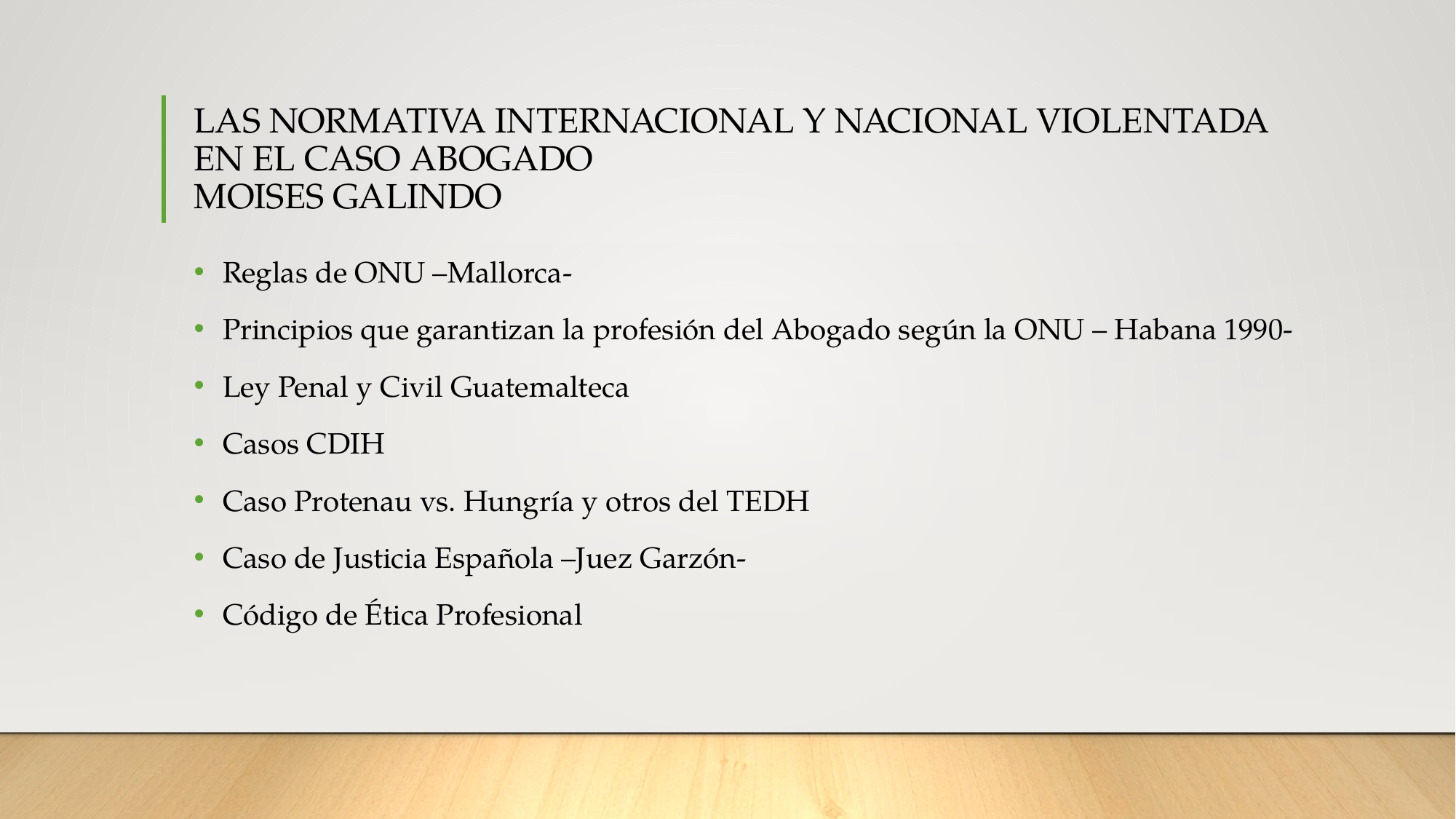

# LAS NORMATIVA INTERNACIONAL Y NACIONAL VIOLENTADA EN EL CASO ABOGADO MOISES GALINDO
Reglas de ONU –Mallorca-
Principios que garantizan la profesión del Abogado según la ONU – Habana 1990-
Ley Penal y Civil Guatemalteca
Casos CDIH
Caso Protenau vs. Hungría y otros del TEDH
Caso de Justicia Española –Juez Garzón-
Código de Ética Profesional